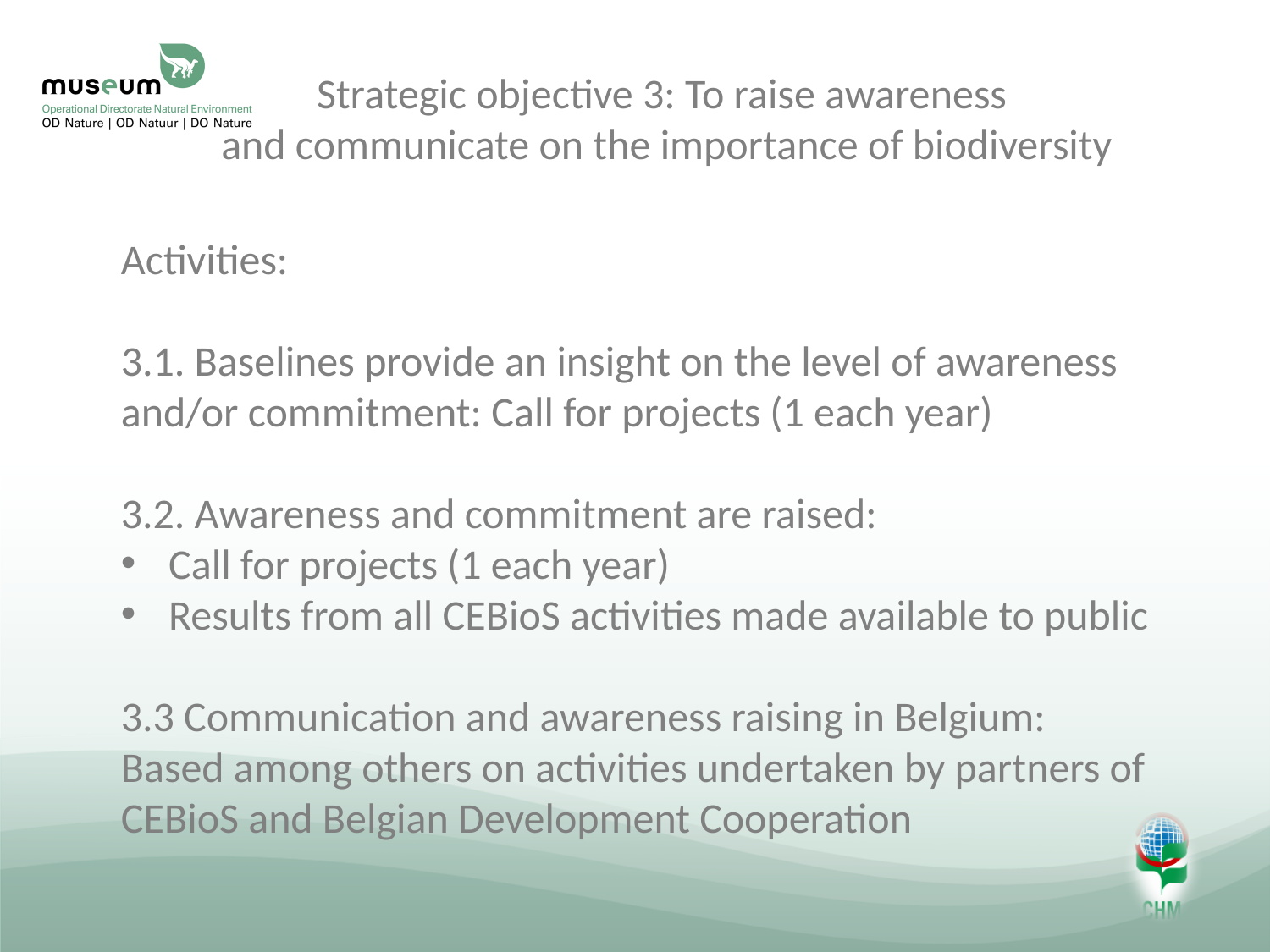

# Strategic objective 3: To raise awareness and communicate on the importance of biodiversity
Activities:

3.1. Baselines provide an insight on the level of awareness and/or commitment: Call for projects (1 each year)

3.2. Awareness and commitment are raised:
Call for projects (1 each year)
Results from all CEBioS activities made available to public

3.3 Communication and awareness raising in Belgium:
Based among others on activities undertaken by partners of CEBioS and Belgian Development Cooperation